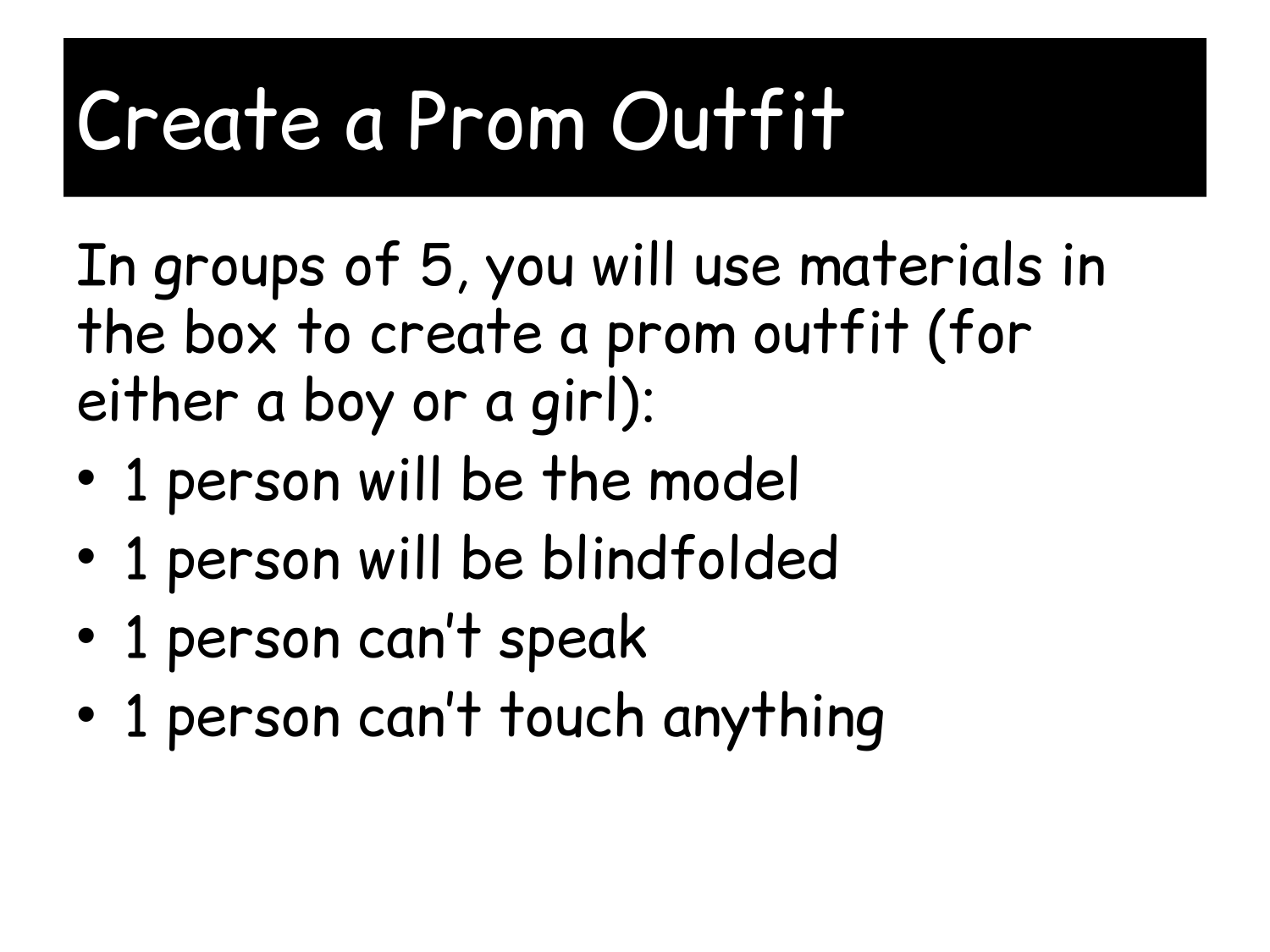

# Create a Prom Outfit
In groups of 5, you will use materials in the box to create a prom outfit (for either a boy or a girl):
1 person will be the model
1 person will be blindfolded
1 person can’t speak
1 person can’t touch anything